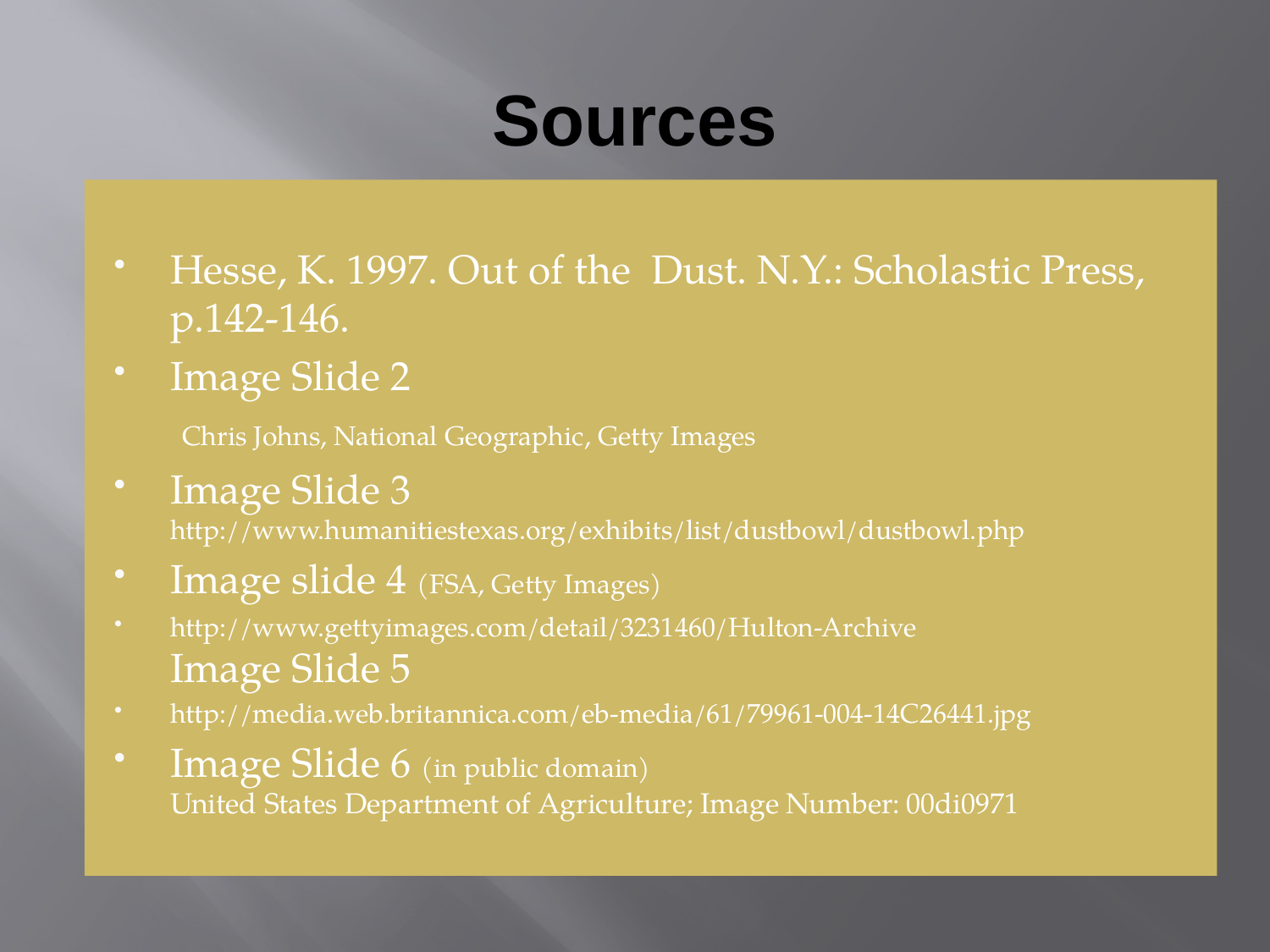

# Sources

Hesse, K. 1997. Out of the  Dust. N.Y.: Scholastic Press, p.142-146.
Image Slide 2
 Chris Johns, National Geographic, Getty Images
Image Slide 3
http://www.humanitiestexas.org/exhibits/list/dustbowl/dustbowl.php
Image slide 4 (FSA, Getty Images)
http://www.gettyimages.com/detail/3231460/Hulton-Archive
Image Slide 5
http://media.web.britannica.com/eb-media/61/79961-004-14C26441.jpg
Image Slide 6 (in public domain)
United States Department of Agriculture; Image Number: 00di0971